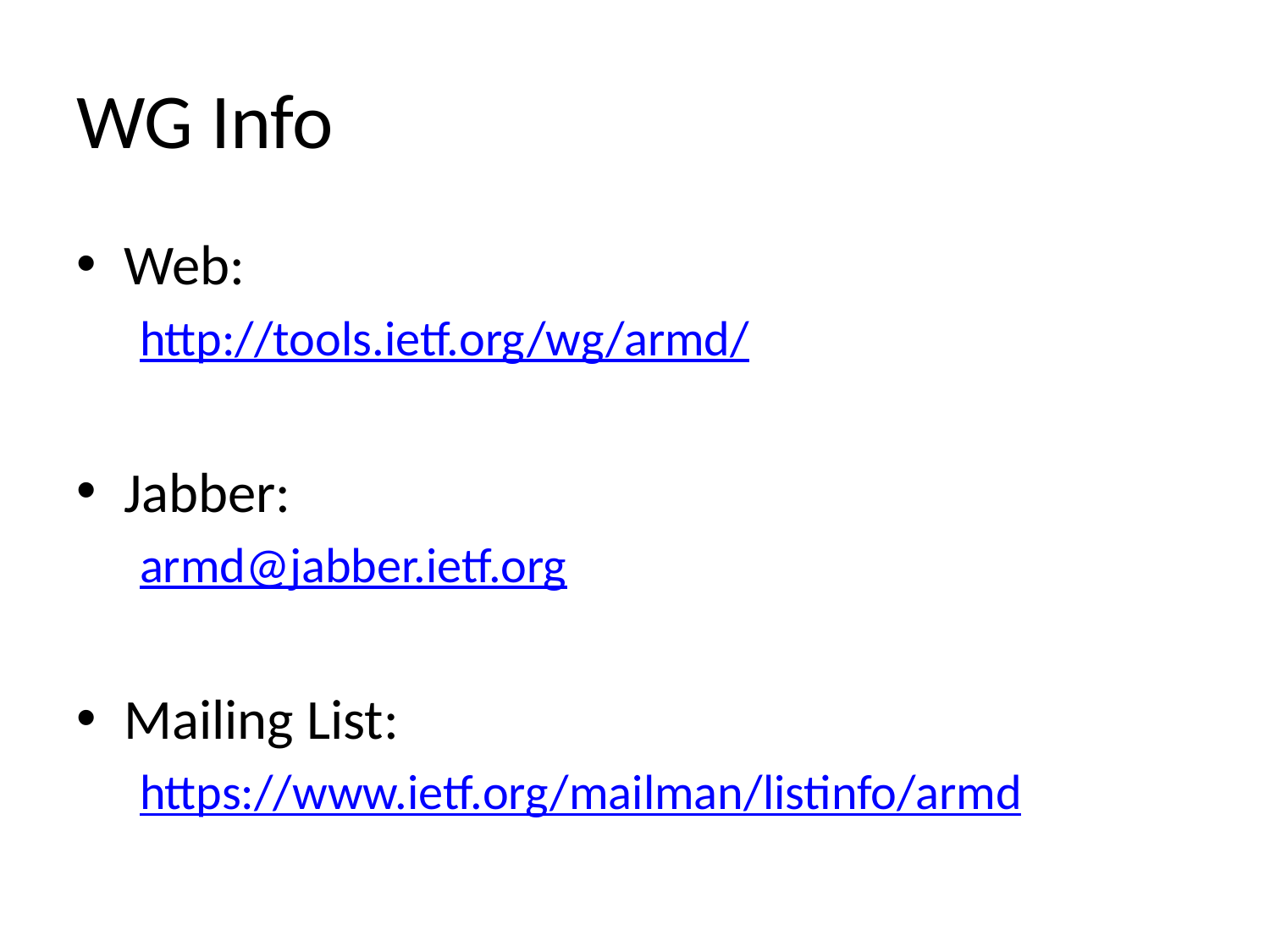

# WG Info
Web:
http://tools.ietf.org/wg/armd/

Jabber:
armd@jabber.ietf.org

Mailing List:
https://www.ietf.org/mailman/listinfo/armd